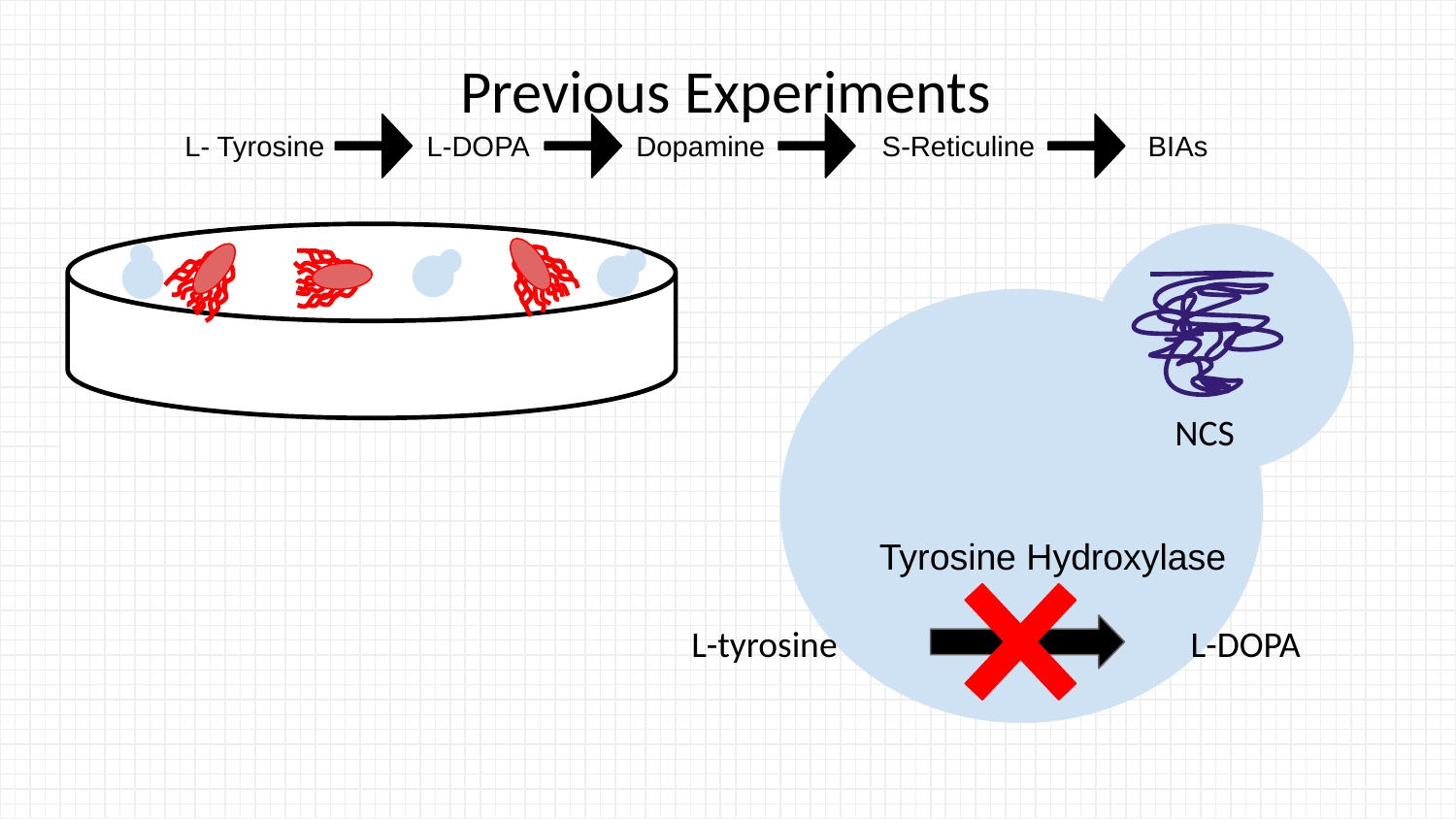

Previous Experiments

L- Tyrosine

L-DOPA

Dopamine

S-Reticuline

BIAs

NCS
Tyrosine Hydroxylase

L-tyrosine
L-DOPA